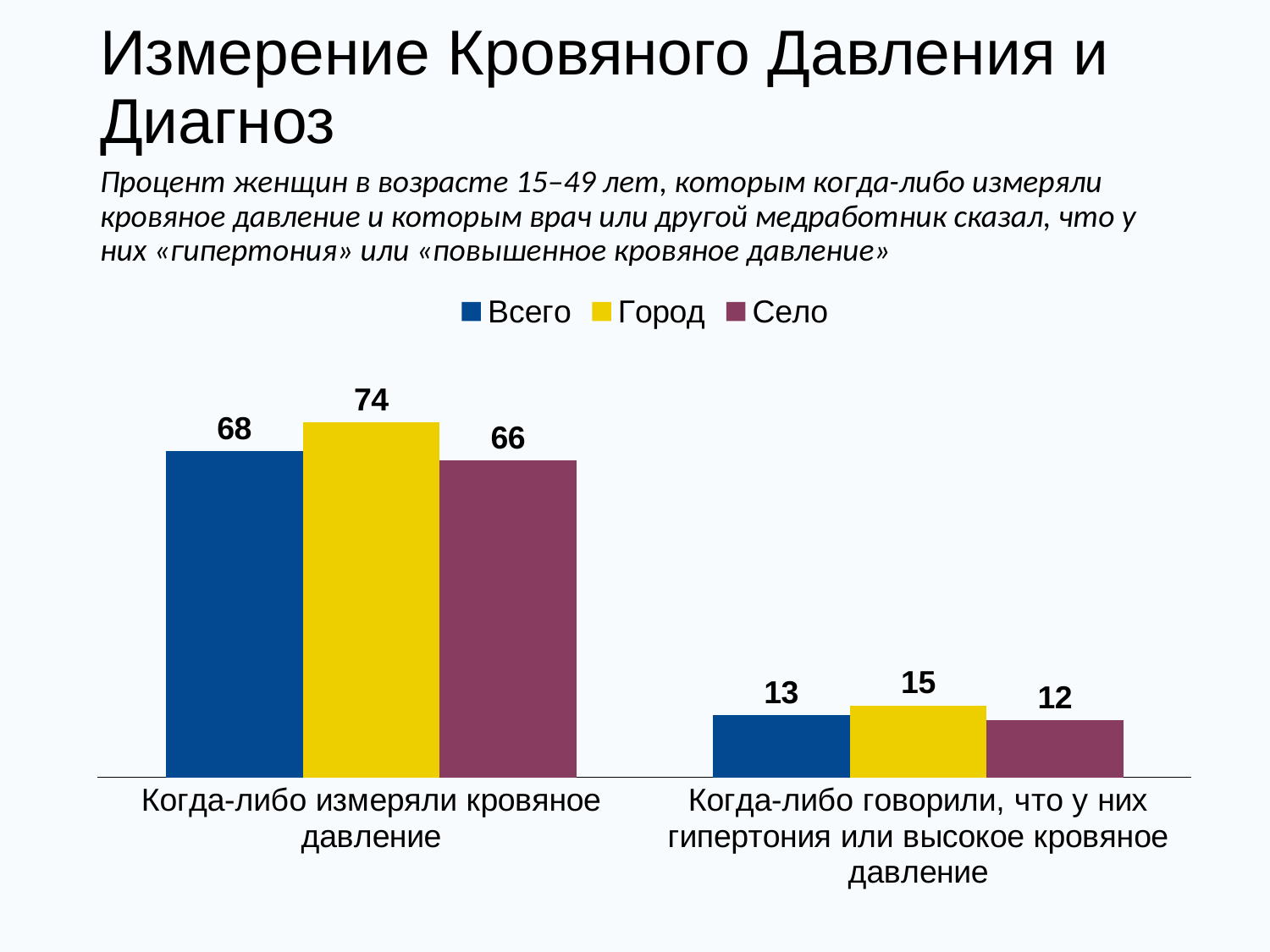

# Измерение Кровяного Давления и Диагноз
Процент женщин в возрасте 15–49 лет, которым когда-либо измеряли кровяное давление и которым врач или другой медработник сказал, что у  них «гипертония» или «повышенное кровяное давление»

### Chart

| Category | Всего | Город | Село |
|---|---|---|---|
| Когда-либо измеряли кровяное давление | 68.0 | 74.0 | 66.0 |
| Когда-либо говорили, что у них гипертония или высокое кровяное давление | 13.0 | 15.0 | 12.0 |